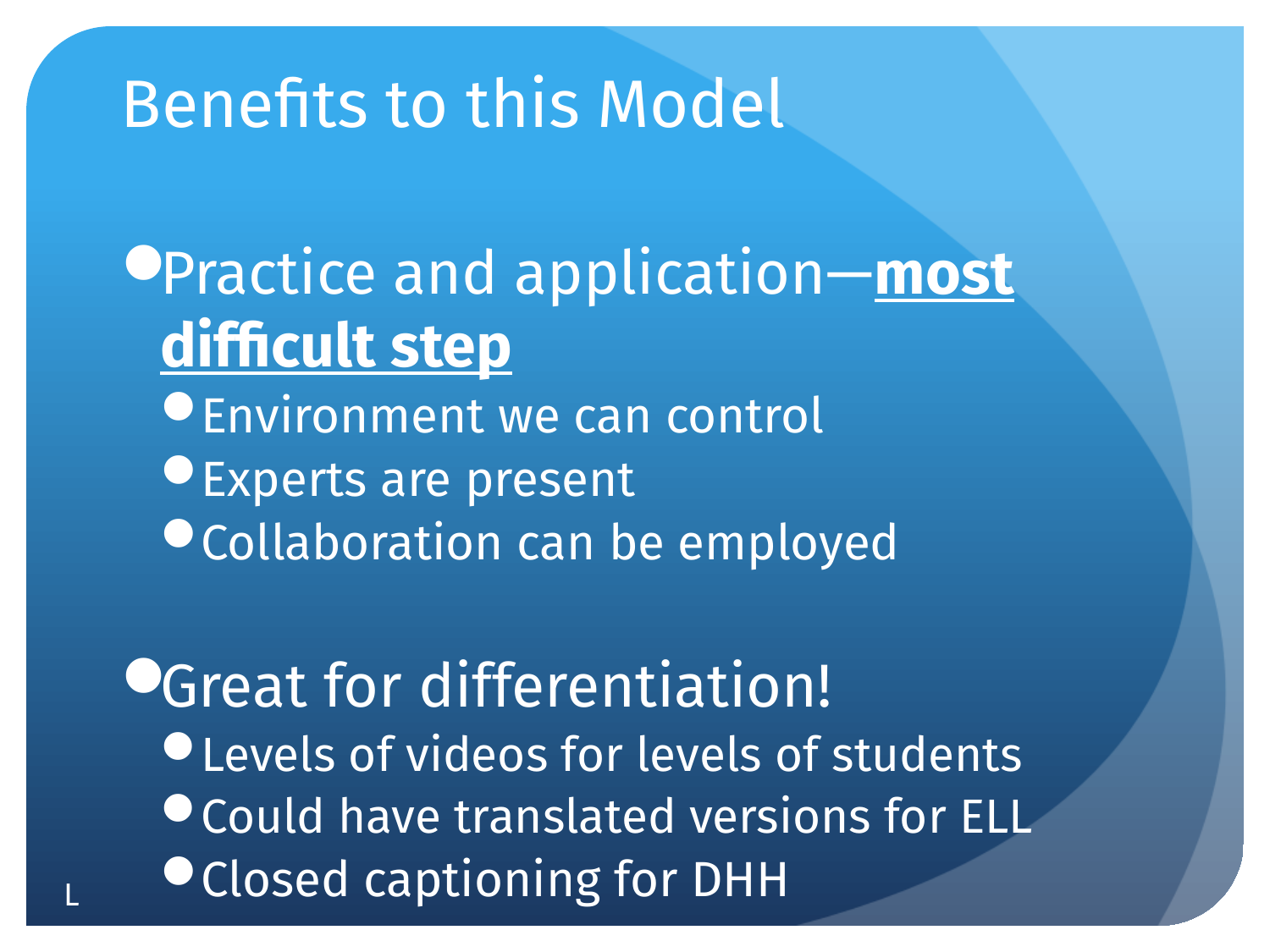

# Benefits to this Model
Practice and application—most difficult step
Environment we can control
Experts are present
Collaboration can be employed

Great for differentiation!
Levels of videos for levels of students
Could have translated versions for ELL
Closed captioning for DHH

L